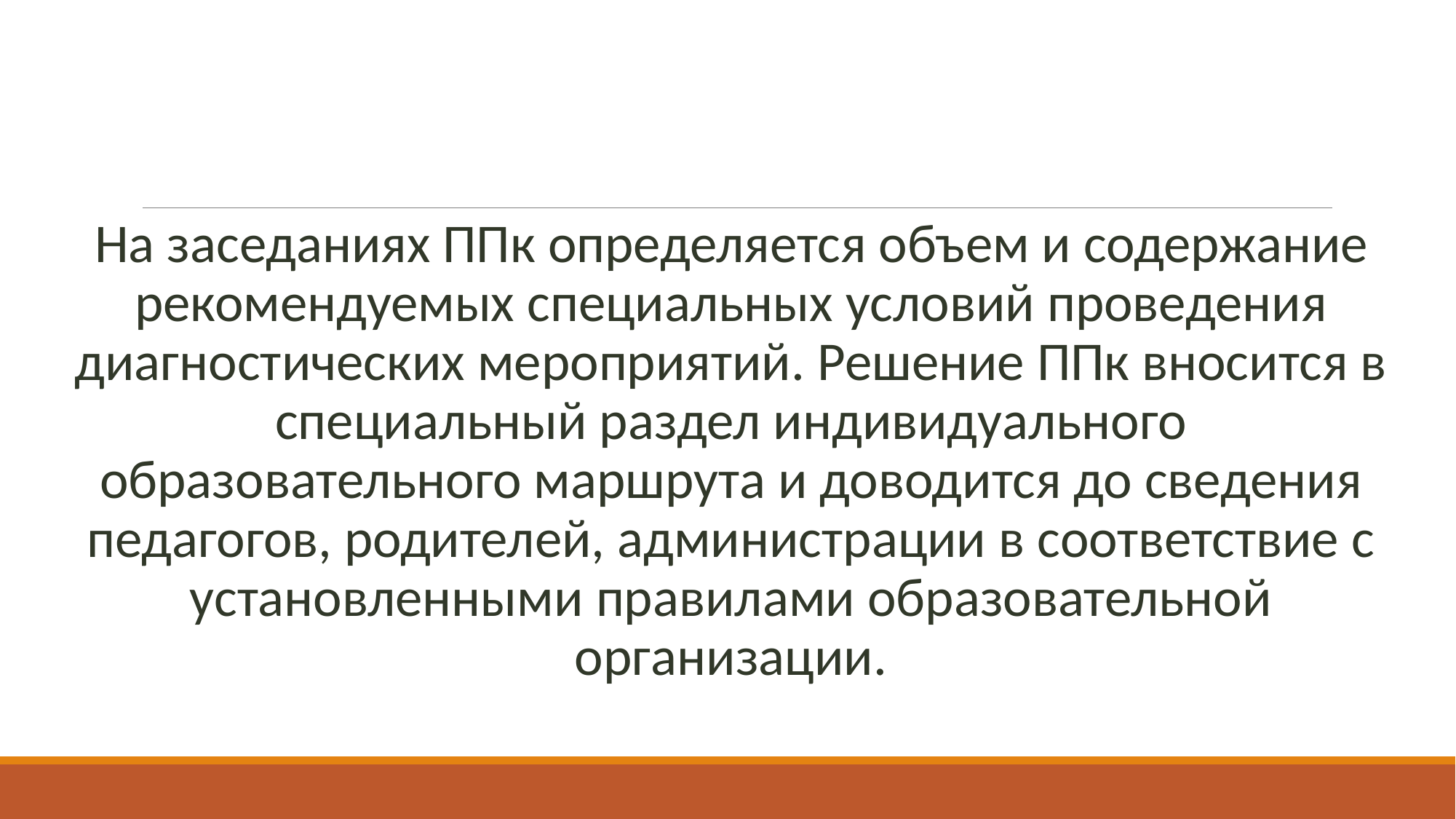

На заседаниях ППк определяется объем и содержание рекомендуемых специальных условий проведения диагностических мероприятий. Решение ППк вносится в специальный раздел индивидуального образовательного маршрута и доводится до сведения педагогов, родителей, администрации в соответствие с установленными правилами образовательной организации.